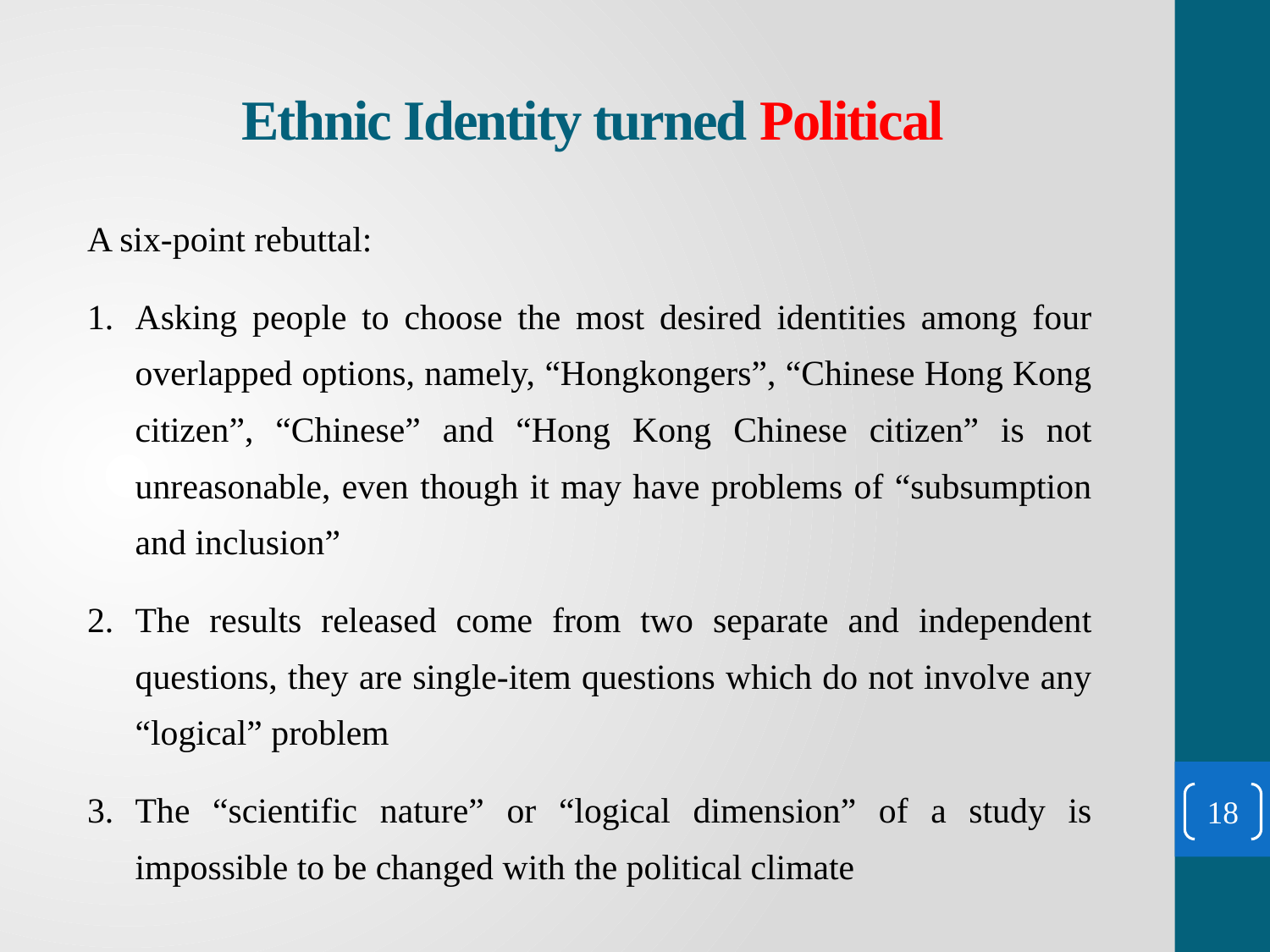

# Ethnic Identity turned Political
A six-point rebuttal:
Asking people to choose the most desired identities among four overlapped options, namely, “Hongkongers”, “Chinese Hong Kong citizen”, “Chinese” and “Hong Kong Chinese citizen” is not unreasonable, even though it may have problems of “subsumption and inclusion”
The results released come from two separate and independent questions, they are single-item questions which do not involve any “logical” problem
The “scientific nature” or “logical dimension” of a study is impossible to be changed with the political climate
18